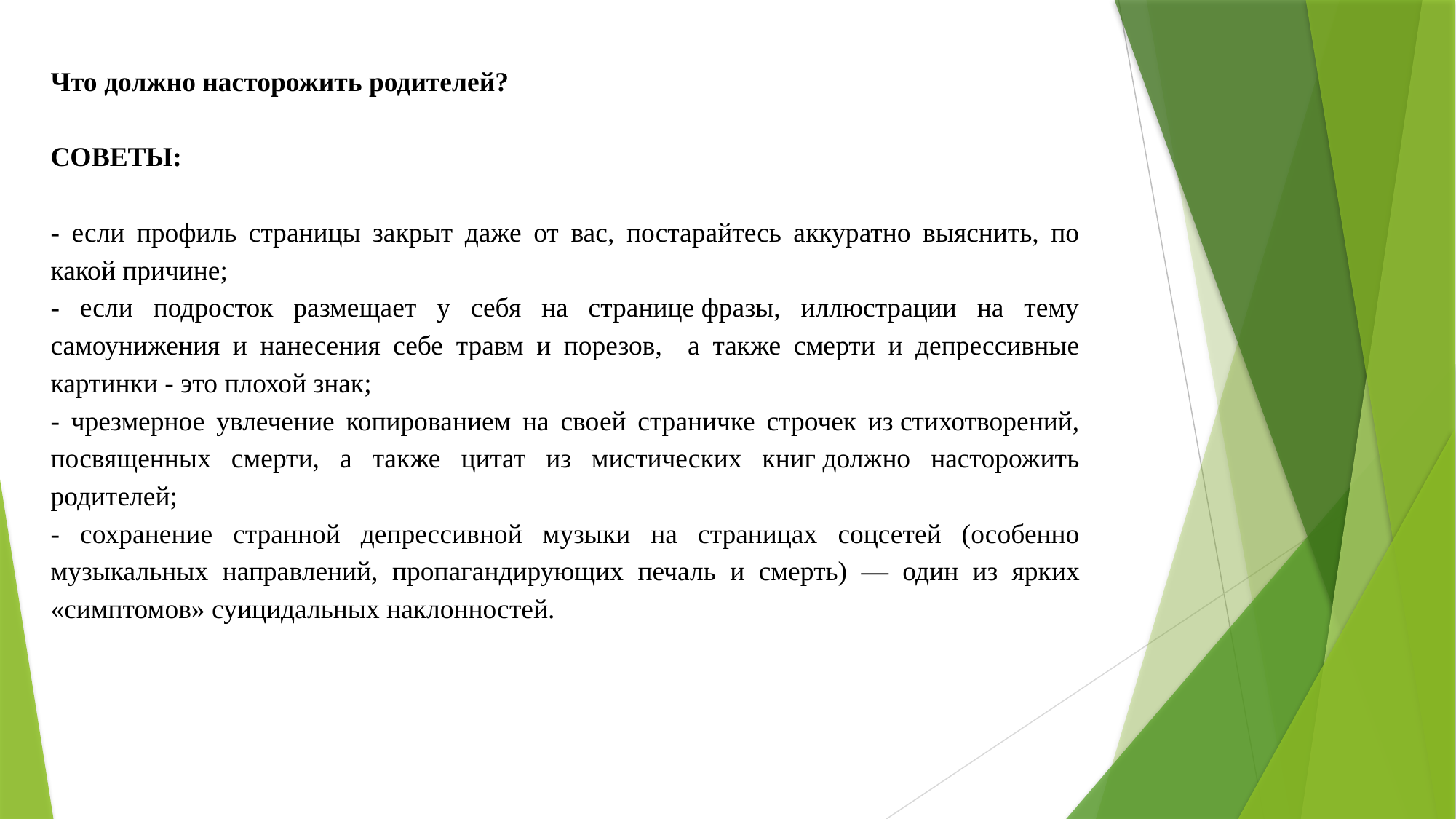

Что должно насторожить родителей?

СОВЕТЫ:

- если профиль страницы закрыт даже от вас, постарайтесь аккуратно выяснить, по какой причине;
- если подросток размещает у себя на странице фразы, иллюстрации на тему самоунижения и нанесения себе травм и порезов,  а также смерти и депрессивные картинки - это плохой знак;
- чрезмерное увлечение копированием на своей страничке строчек из стихотворений, посвященных смерти, а также цитат из мистических книг должно насторожить родителей;
- сохранение странной депрессивной музыки на страницах соцсетей (особенно музыкальных направлений, пропагандирующих печаль и смерть) — один из ярких «симптомов» суицидальных наклонностей.